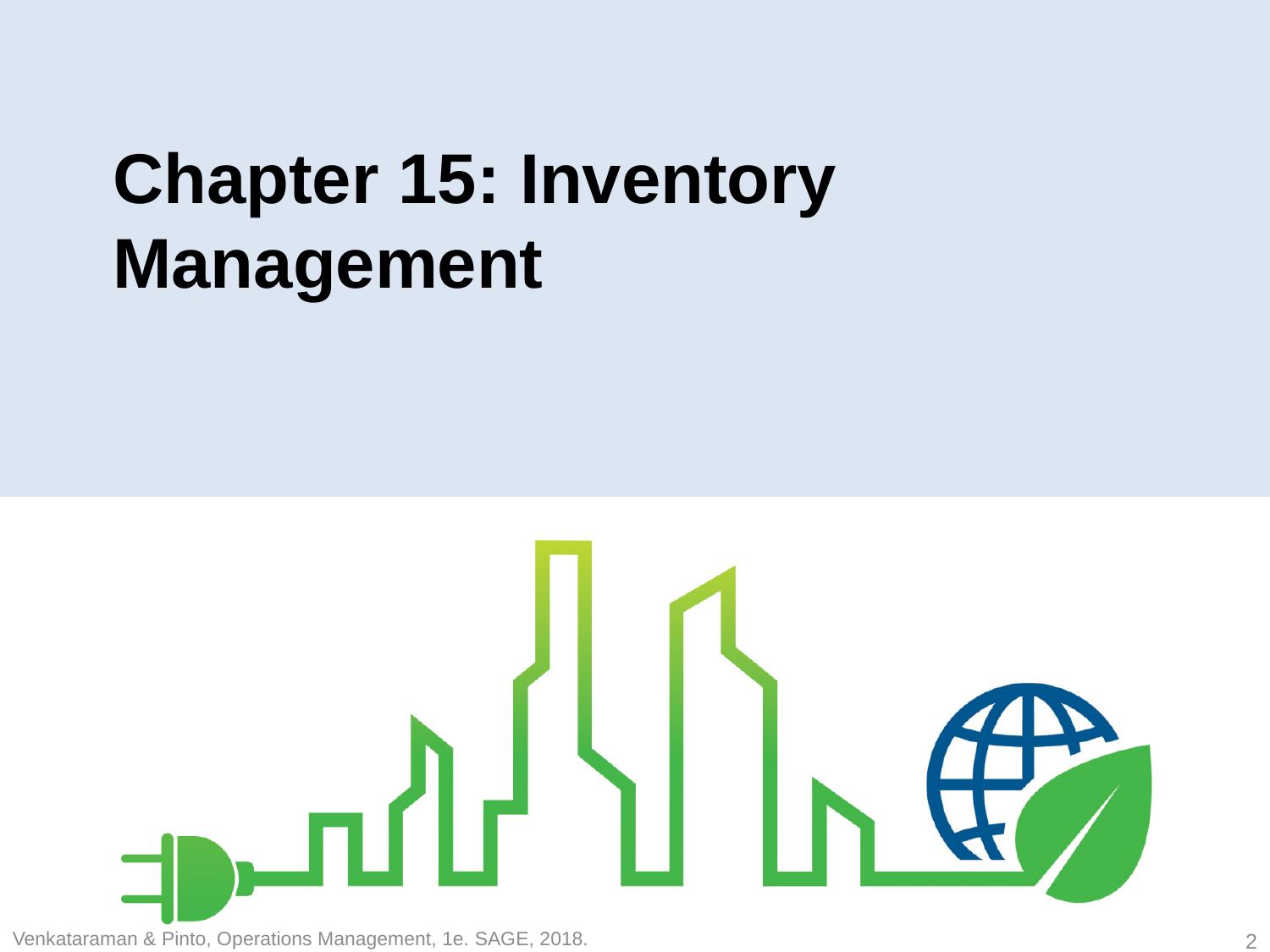

# Chapter 15: Inventory Management
Venkataraman & Pinto, Operations Management, 1e. SAGE, 2018.
2